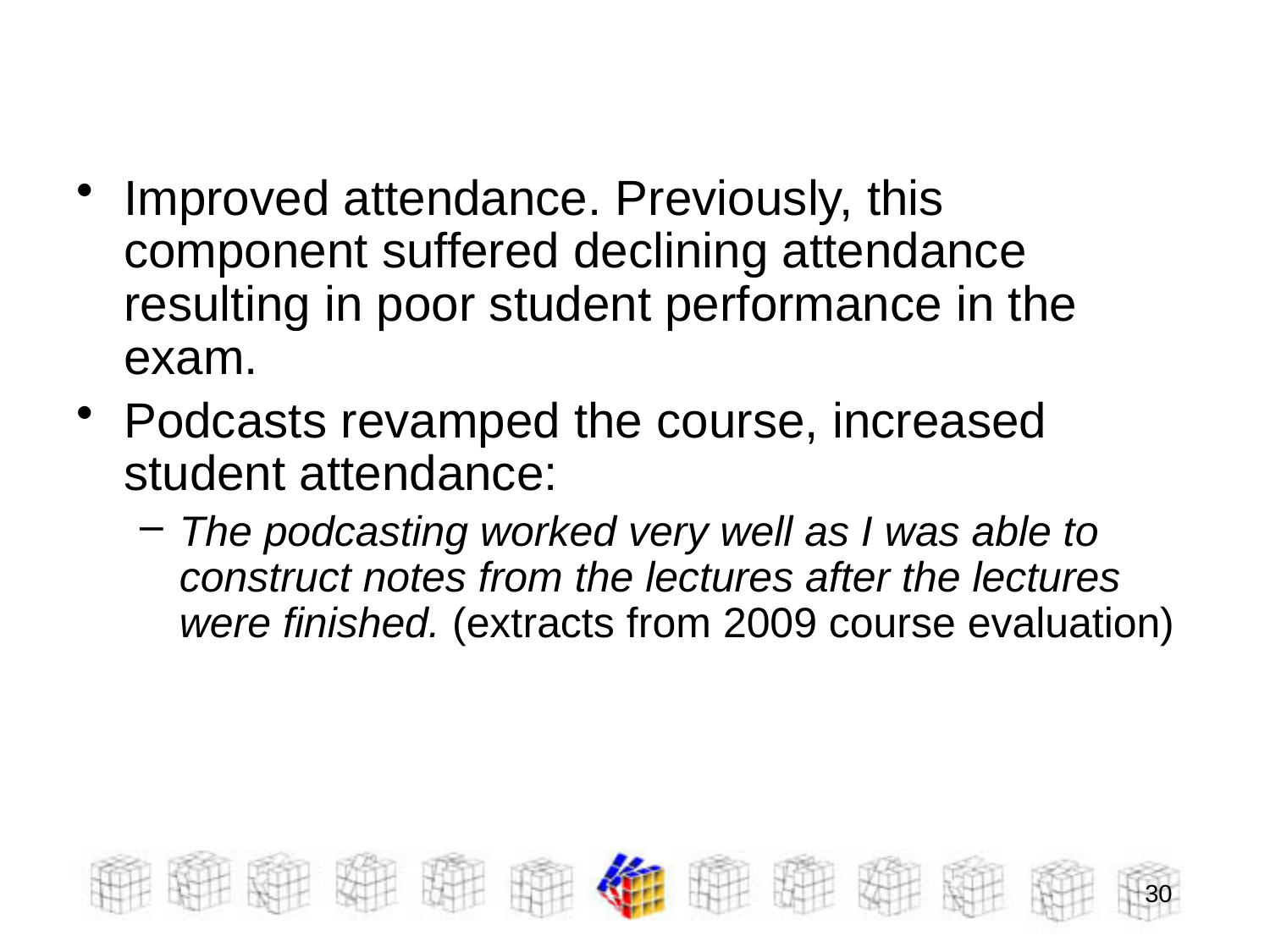

Improved attendance. Previously, this component suffered declining attendance resulting in poor student performance in the exam.
Podcasts revamped the course, increased student attendance:
The podcasting worked very well as I was able to construct notes from the lectures after the lectures were finished. (extracts from 2009 course evaluation)

30